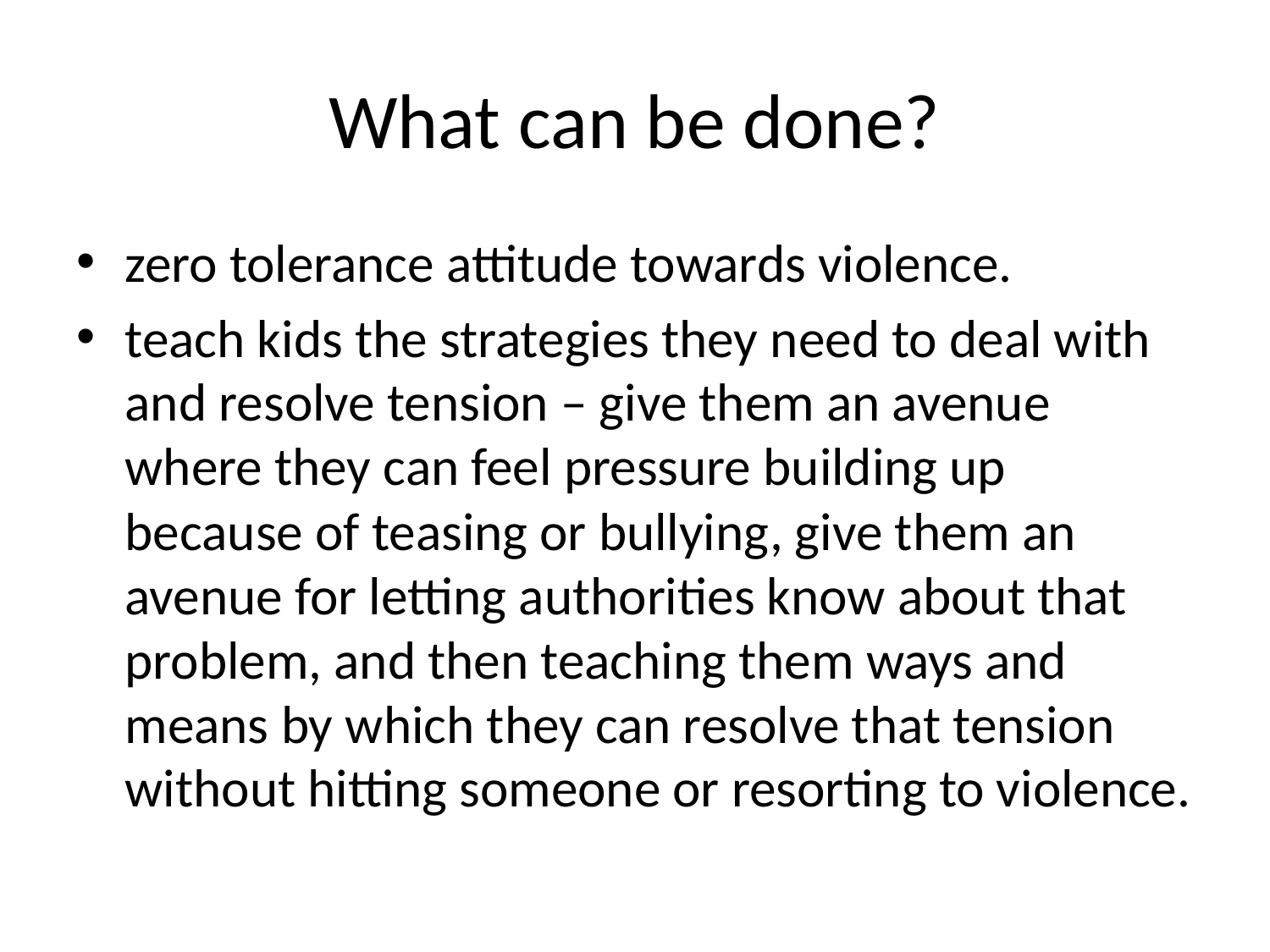

# What can be done?
zero tolerance attitude towards violence.
teach kids the strategies they need to deal with and resolve tension – give them an avenue where they can feel pressure building up because of teasing or bullying, give them an avenue for letting authorities know about that problem, and then teaching them ways and means by which they can resolve that tension without hitting someone or resorting to violence.